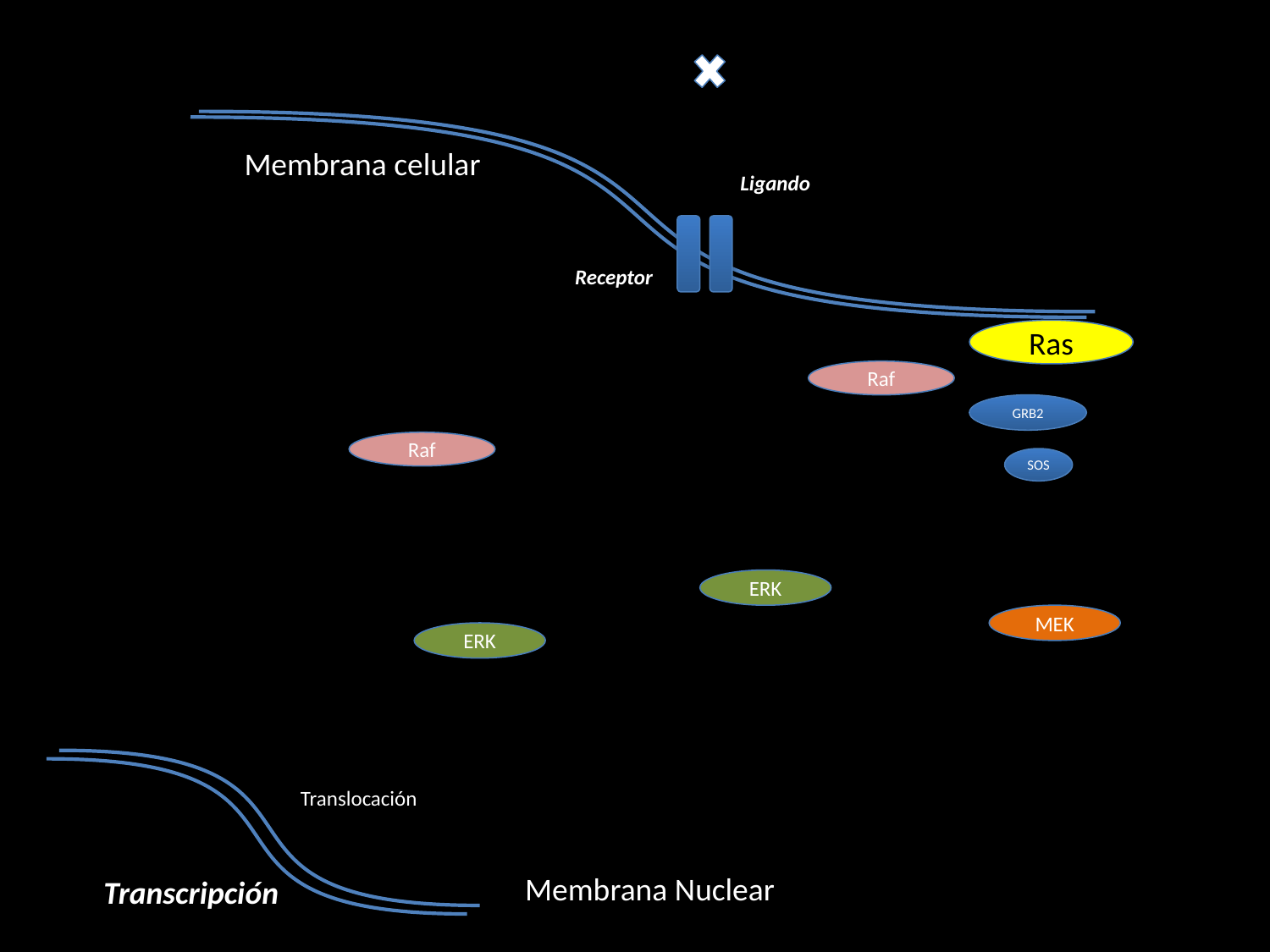

Membrana celular
Ligando

Receptor
Ras
Raf
GRB2
Raf
SOS
ERK
MEK
ERK
Translocación
Membrana Nuclear
Transcripción